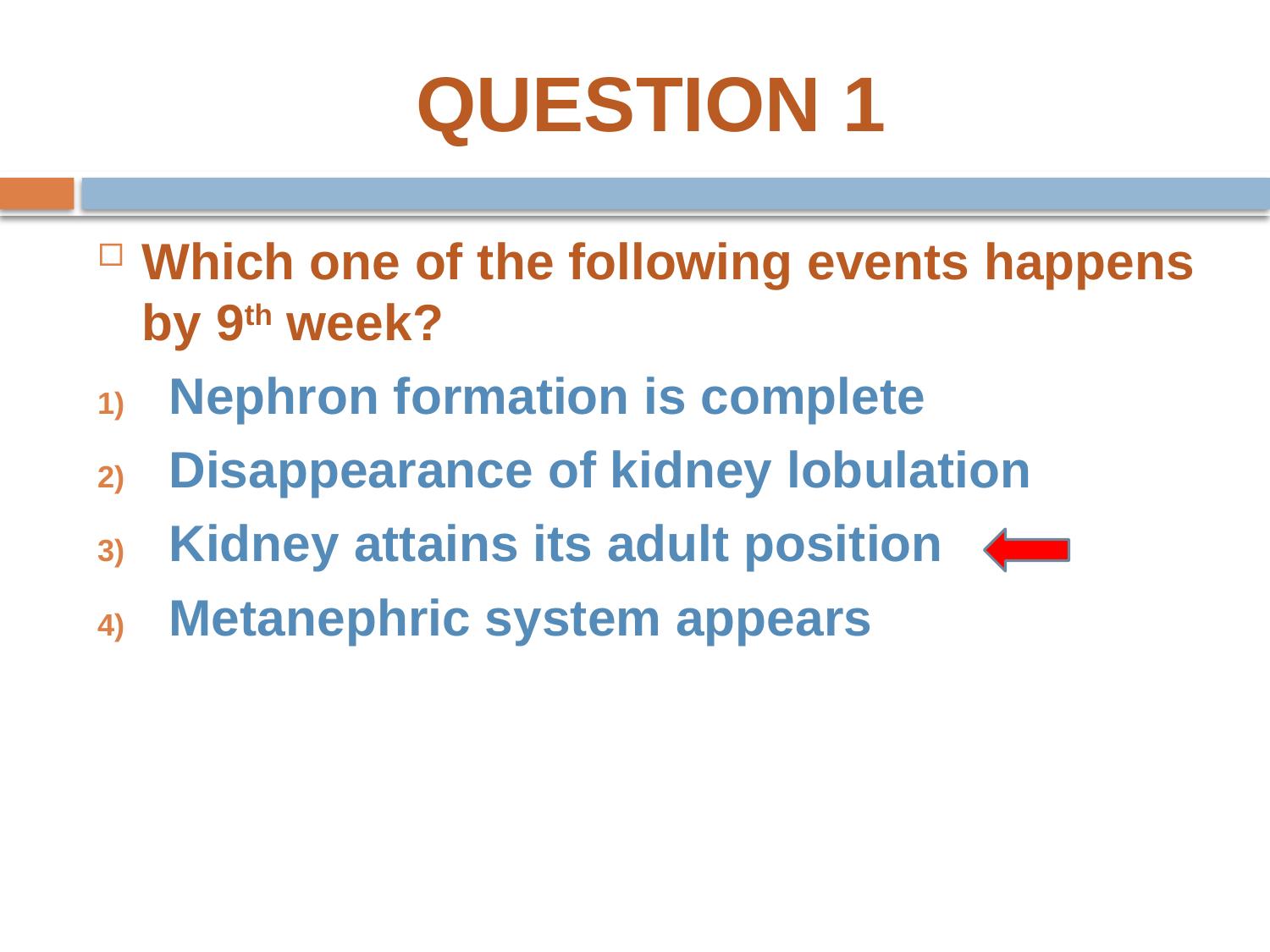

# QUESTION 1
Which one of the following events happens by 9th week?
Nephron formation is complete
Disappearance of kidney lobulation
Kidney attains its adult position
Metanephric system appears